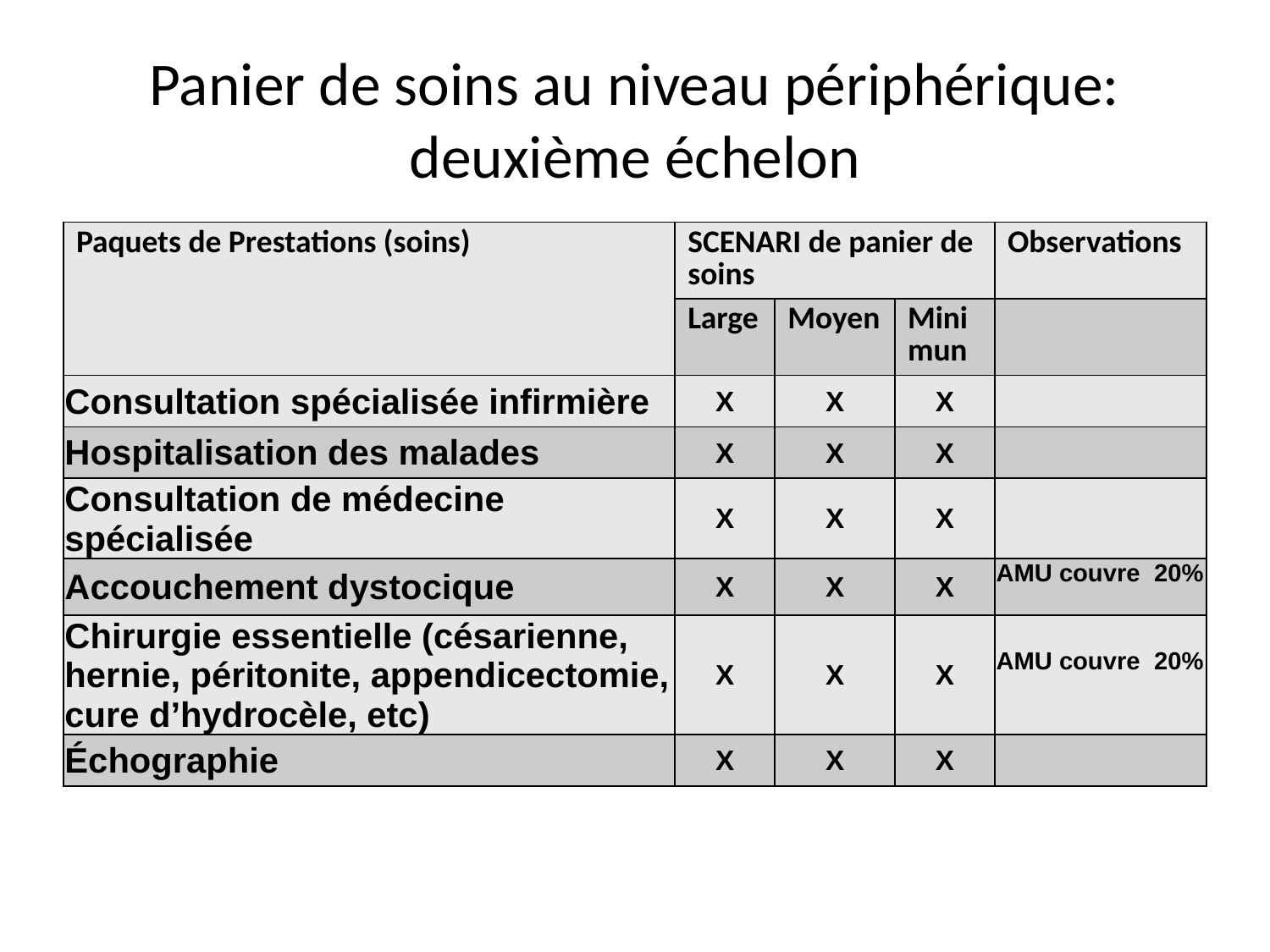

# Panier de soins au niveau périphérique: deuxième échelon
| Paquets de Prestations (soins) | SCENARI de panier de soins |  |  | Observations |
| --- | --- | --- | --- | --- |
|  | Large | Moyen | Minimun |  |
| Consultation spécialisée infirmière | X | X | X |  |
| Hospitalisation des malades | X | X | X |  |
| Consultation de médecine spécialisée | X | X | X |  |
| Accouchement dystocique | X | X | X | AMU couvre 20% |
| Chirurgie essentielle (césarienne, hernie, péritonite, appendicectomie, cure d’hydrocèle, etc) | X | X | X | AMU couvre 20% |
| Échographie | X | X | X |  |